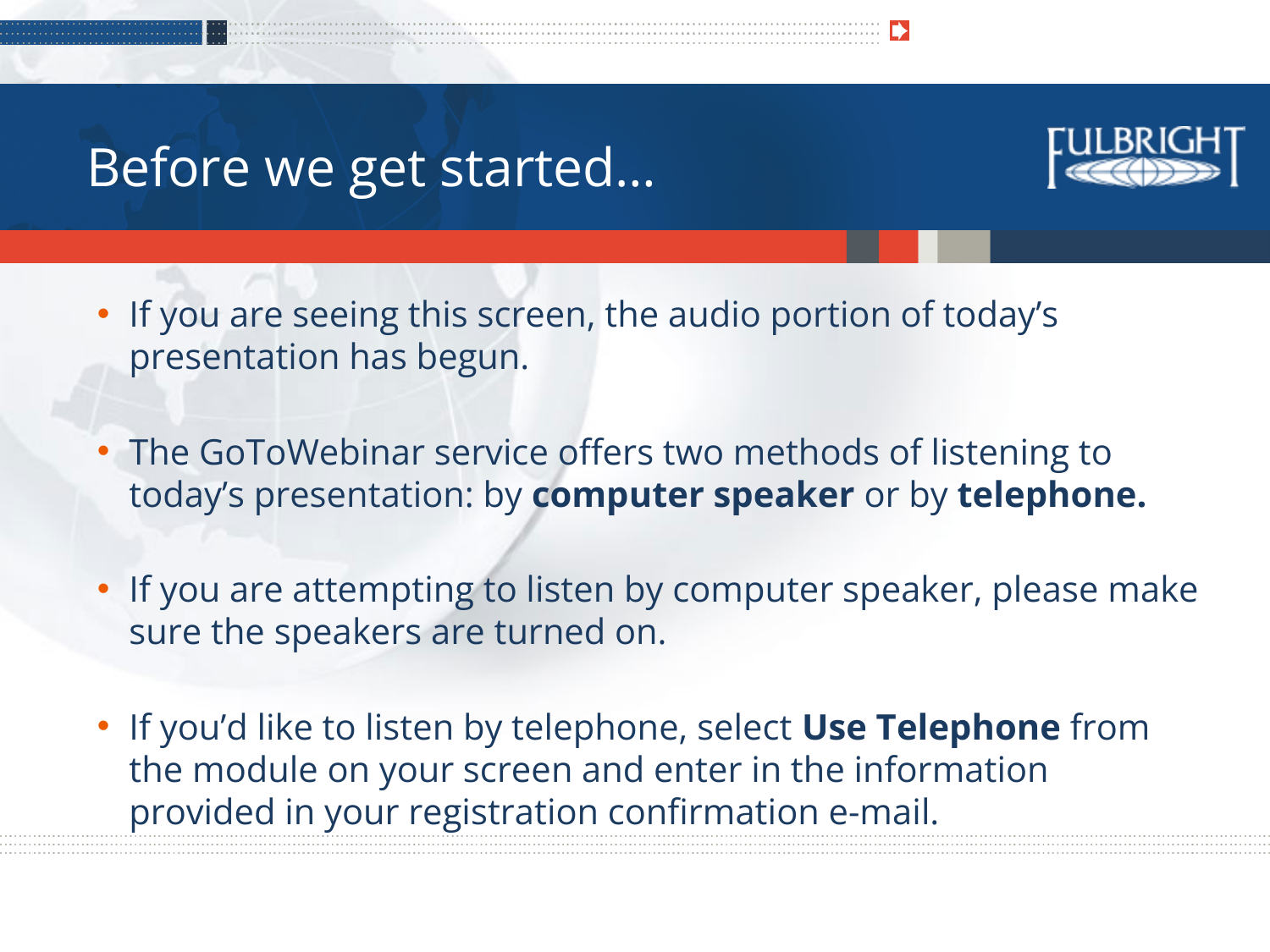

Before we get started…
If you are seeing this screen, the audio portion of today’s presentation has begun.

The GoToWebinar service offers two methods of listening to today’s presentation: by computer speaker or by telephone.

If you are attempting to listen by computer speaker, please make sure the speakers are turned on.

If you’d like to listen by telephone, select Use Telephone from the module on your screen and enter in the information provided in your registration confirmation e-mail.